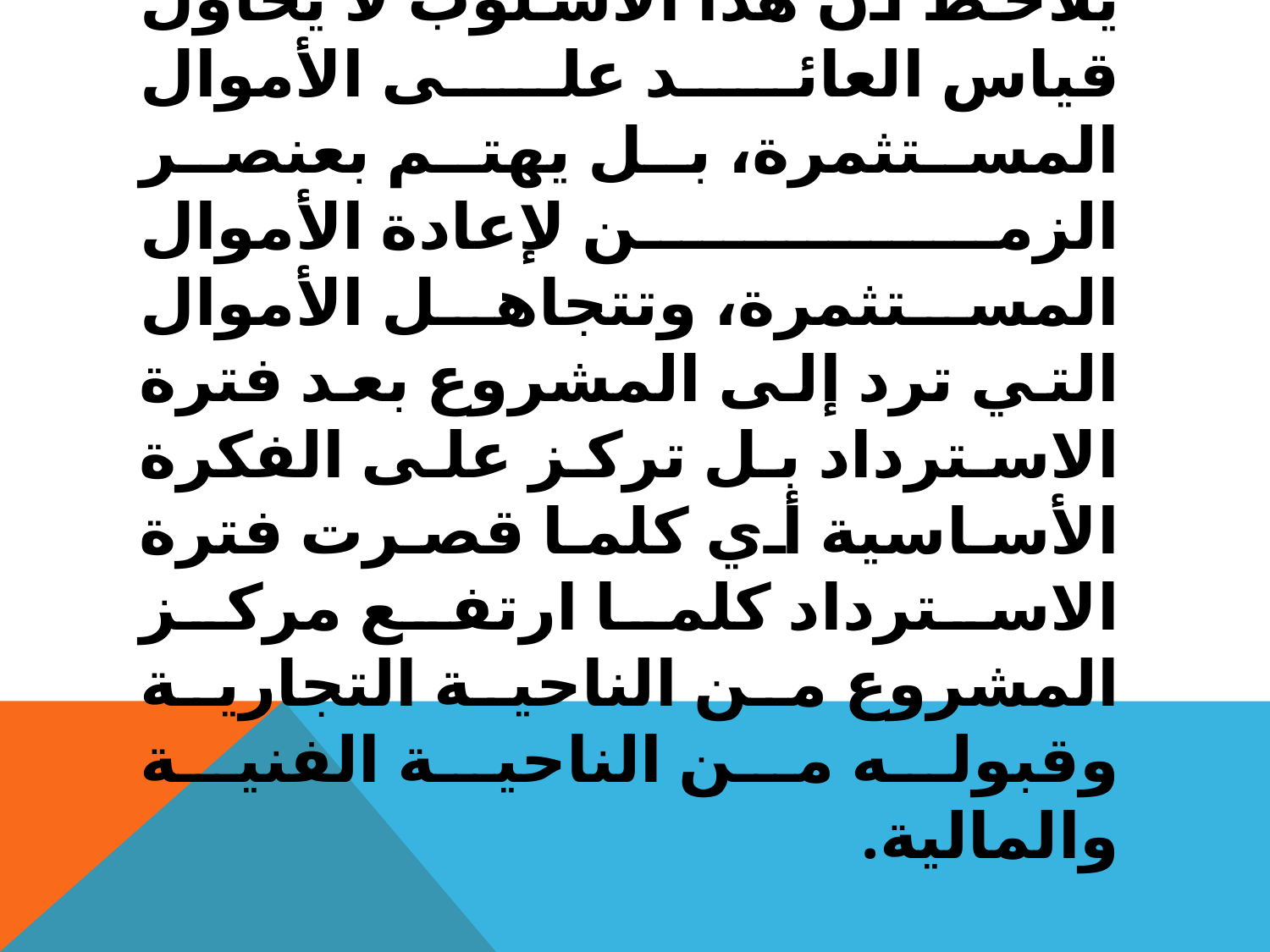

يلاحظ أن هذا الأسلوب لا يحاول قياس العائد على الأموال المستثمرة، بل يهتم بعنصر الزمن لإعادة الأموال المستثمرة، وتتجاهل الأموال التي ترد إلى المشروع بعد فترة الاسترداد بل تركز على الفكرة الأساسية أي كلما قصرت فترة الاسترداد كلما ارتفع مركز المشروع من الناحية التجارية وقبوله من الناحية الفنية والمالية.